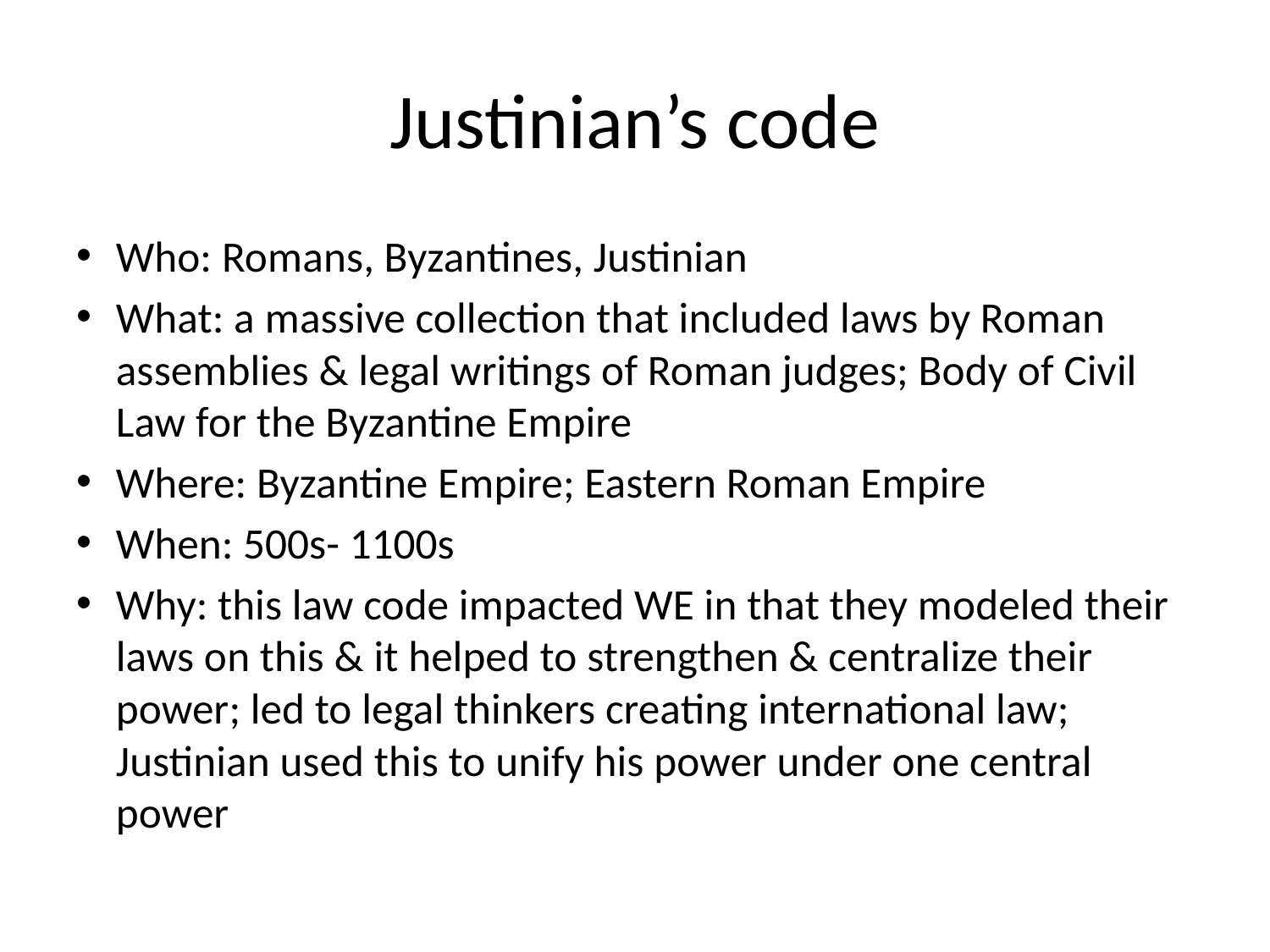

# Justinian’s code
Who: Romans, Byzantines, Justinian
What: a massive collection that included laws by Roman assemblies & legal writings of Roman judges; Body of Civil Law for the Byzantine Empire
Where: Byzantine Empire; Eastern Roman Empire
When: 500s- 1100s
Why: this law code impacted WE in that they modeled their laws on this & it helped to strengthen & centralize their power; led to legal thinkers creating international law; Justinian used this to unify his power under one central power